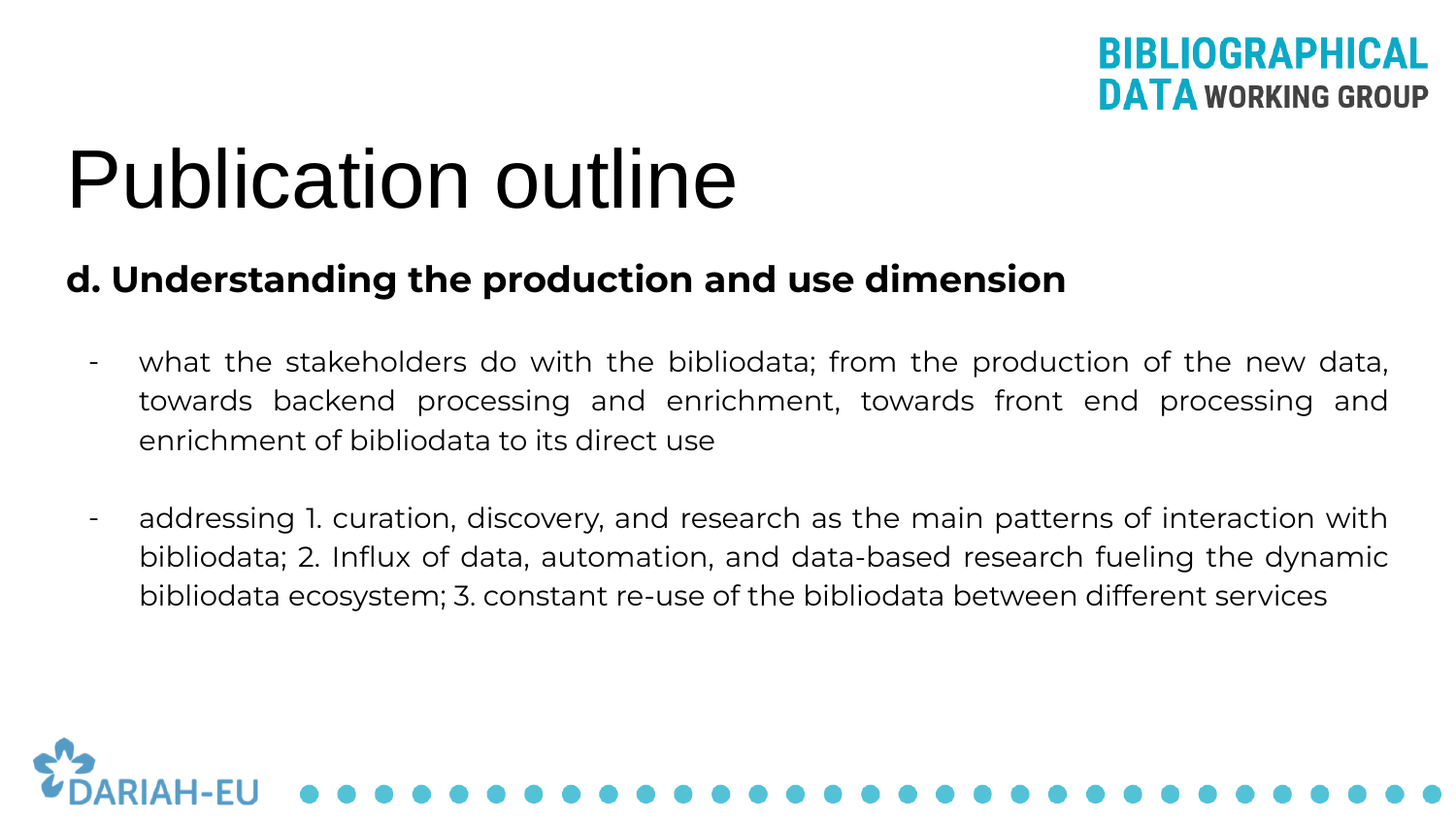

# Publication outline

d. Understanding the production and use dimension

what the stakeholders do with the bibliodata; from the production of the new data, towards backend processing and enrichment, towards front end processing and enrichment of bibliodata to its direct use

addressing 1. curation, discovery, and research as the main patterns of interaction with bibliodata; 2. Influx of data, automation, and data-based research fueling the dynamic bibliodata ecosystem; 3. constant re-use of the bibliodata between different services